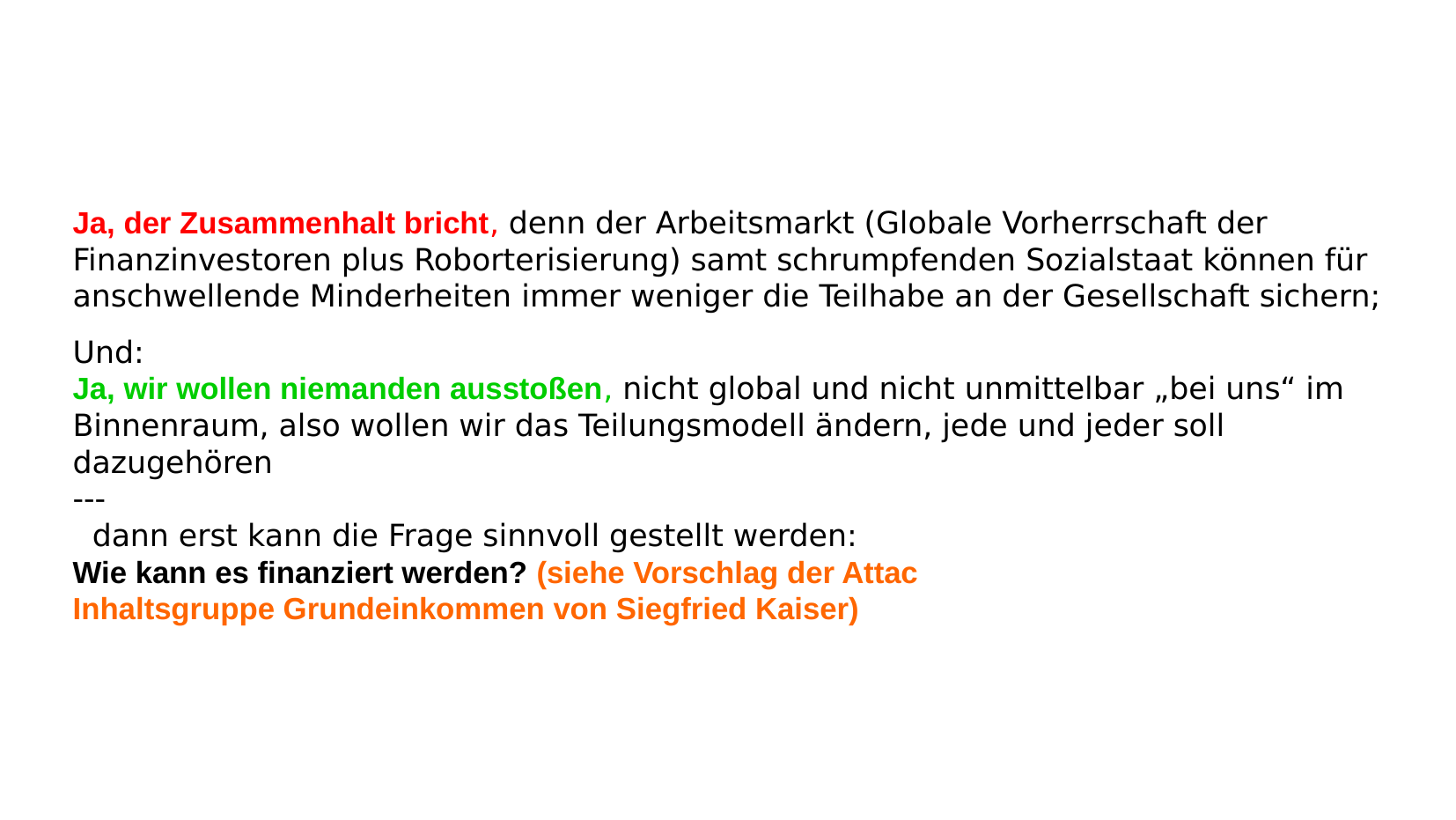

#
Ja, der Zusammenhalt bricht, denn der Arbeitsmarkt (Globale Vorherrschaft der Finanzinvestoren plus Roborterisierung) samt schrumpfenden Sozialstaat können für anschwellende Minderheiten immer weniger die Teilhabe an der Gesellschaft sichern;

Und:
Ja, wir wollen niemanden ausstoßen, nicht global und nicht unmittelbar „bei uns“ im Binnenraum, also wollen wir das Teilungsmodell ändern, jede und jeder soll dazugehören
---
  dann erst kann die Frage sinnvoll gestellt werden:
Wie kann es finanziert werden? (siehe Vorschlag der Attac
Inhaltsgruppe Grundeinkommen von Siegfried Kaiser)